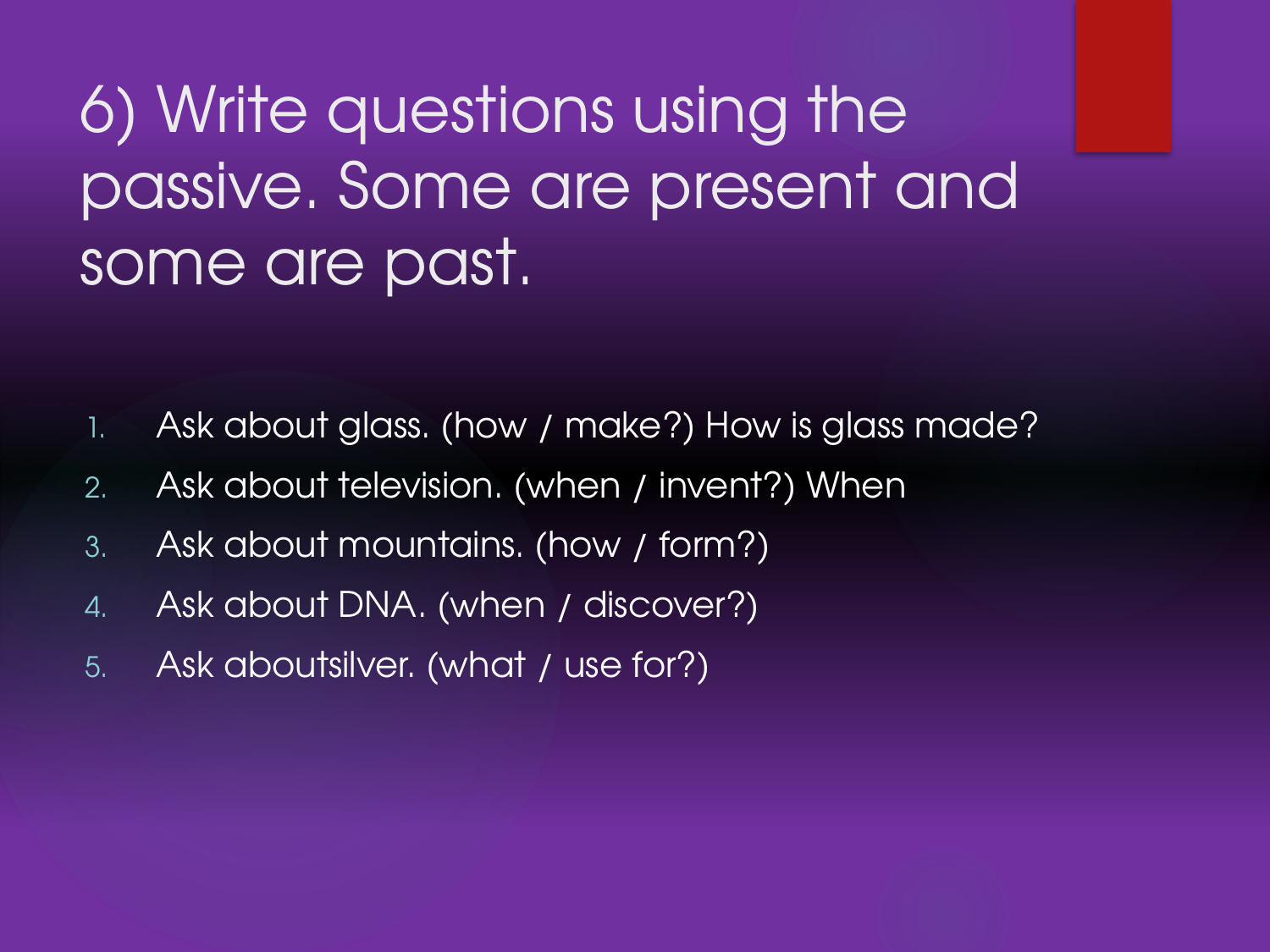

# 6) Write questions using the passive. Some are present and some are past.
Ask about glass. (how / make?) How is glass made?
Ask about television. (when / invent?) When
Ask about mountains. (how / form?)
Ask about DNA. (when / discover?)
Ask aboutsilver. (what / use for?)